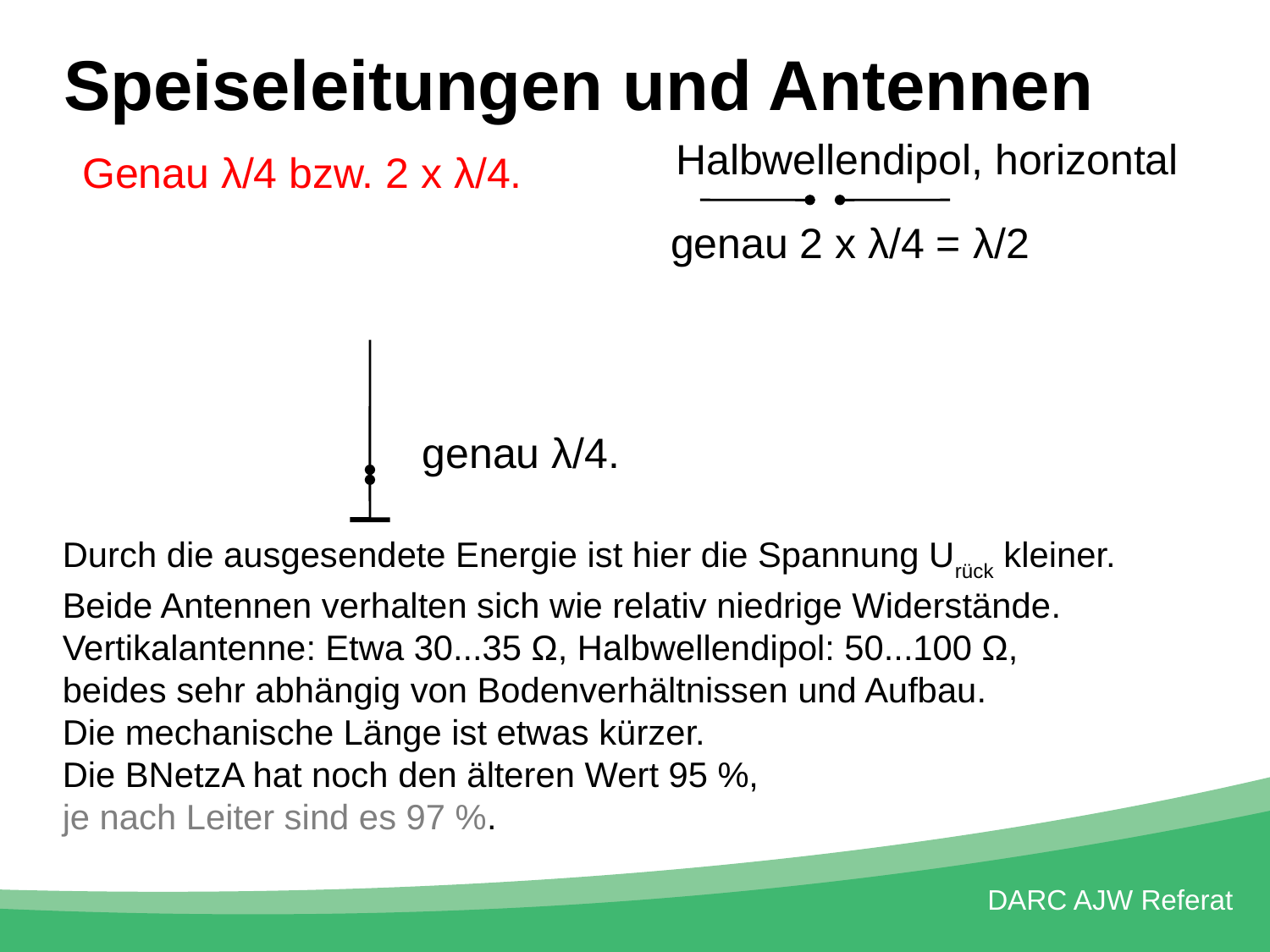

Speiseleitungen und Antennen
Halbwellendipol, horizontal
Genau λ/4 bzw. 2 x λ/4.

genau 2 x λ/4 = λ/2

genau λ/4.

Durch die ausgesendete Energie ist hier die Spannung Urück kleiner.
Beide Antennen verhalten sich wie relativ niedrige Widerstände.
Vertikalantenne: Etwa 30...35 Ω, Halbwellendipol: 50...100 Ω,
beides sehr abhängig von Bodenverhältnissen und Aufbau.
Die mechanische Länge ist etwas kürzer.
Die BNetzA hat noch den älteren Wert 95 %,
je nach Leiter sind es 97 %.